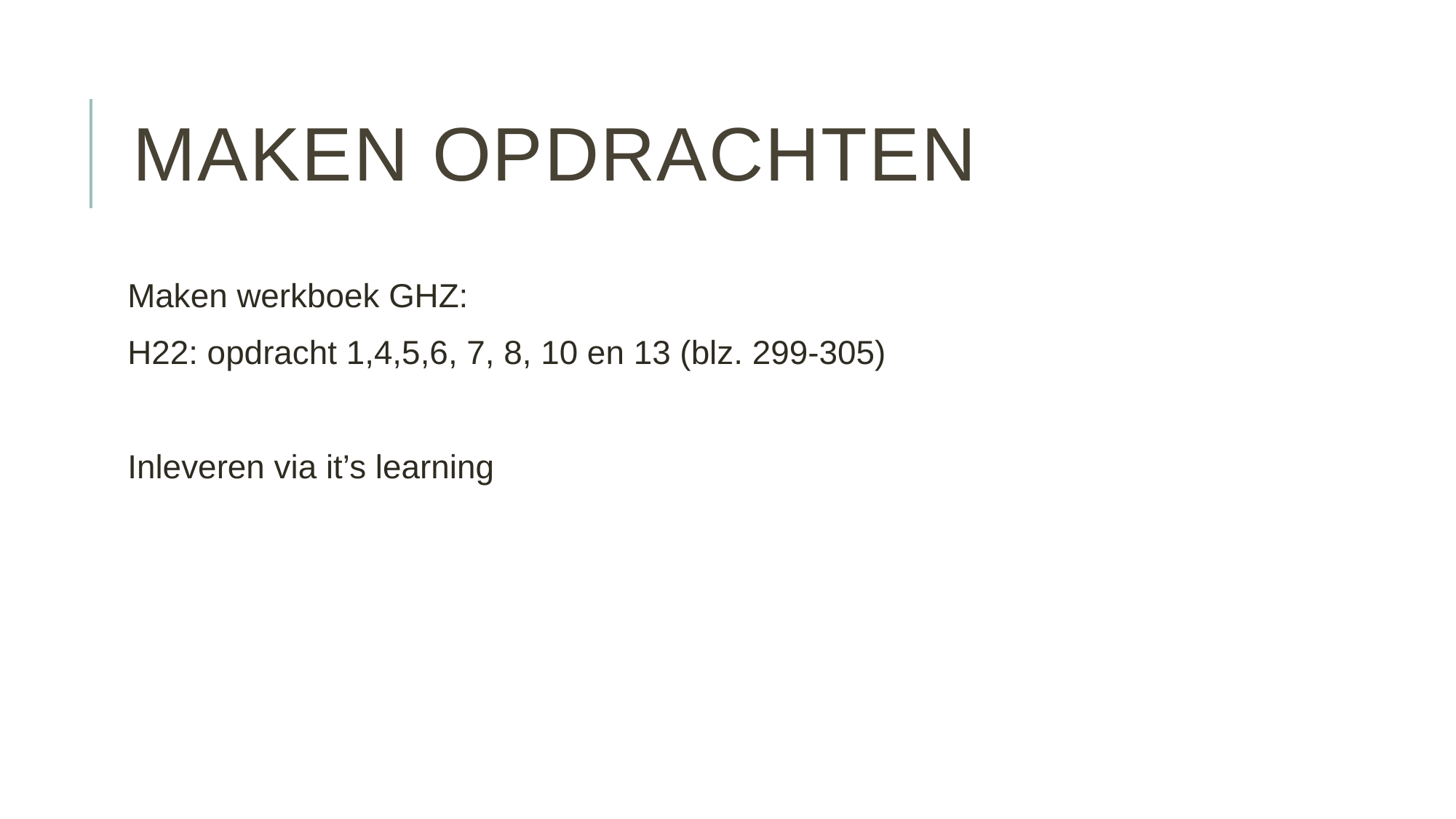

# Maken opdrachten
Maken werkboek GHZ:
H22: opdracht 1,4,5,6, 7, 8, 10 en 13 (blz. 299-305)

Inleveren via it’s learning